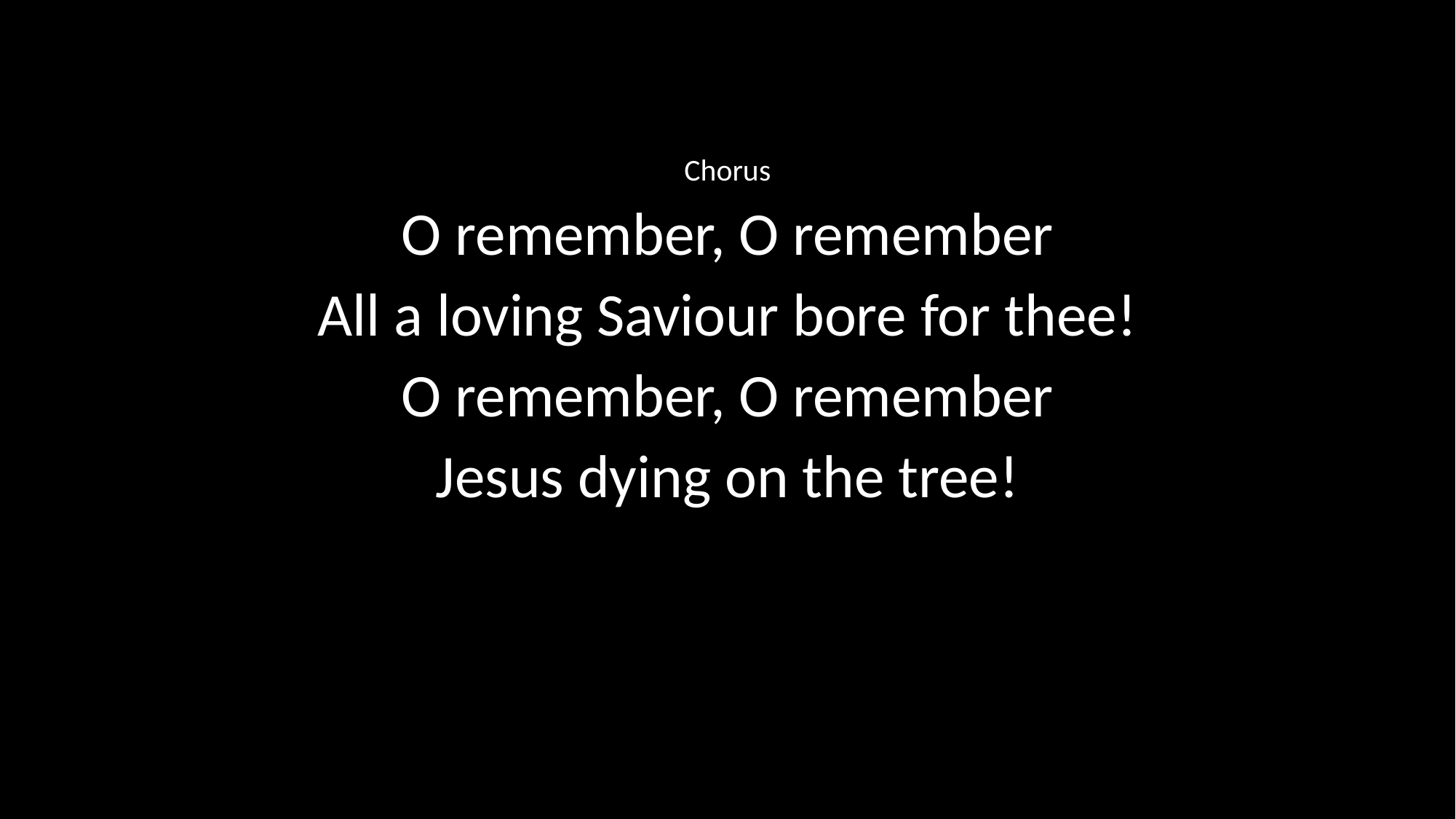

Chorus
O remember, O remember
All a loving Saviour bore for thee!
O remember, O remember
Jesus dying on the tree!